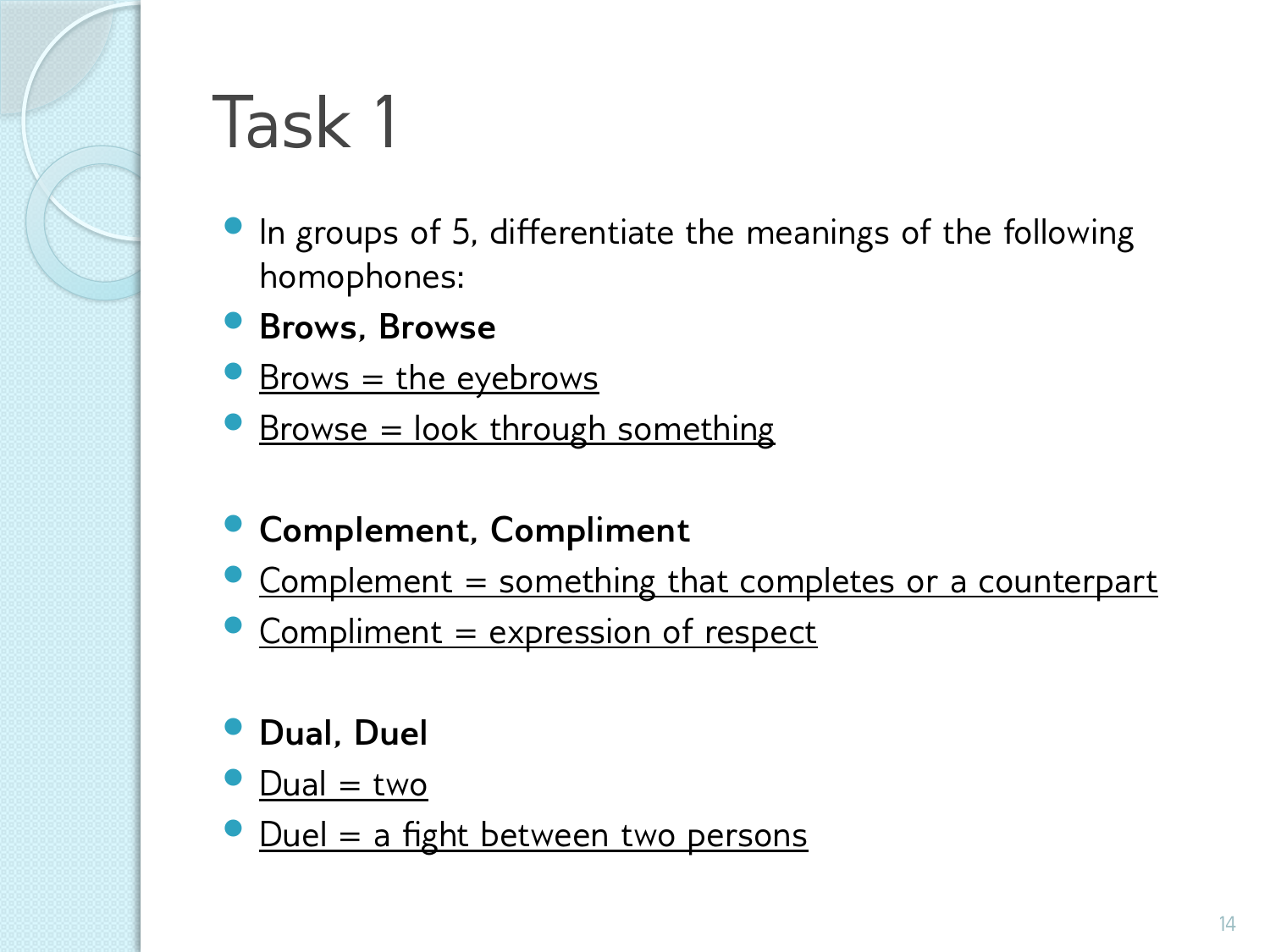

# Task 1
In groups of 5, differentiate the meanings of the following homophones:
Brows, Browse
Brows = the eyebrows
Browse = look through something

Complement, Compliment
Complement = something that completes or a counterpart
Compliment = expression of respect

Dual, Duel
Dual = two
Duel = a fight between two persons

14